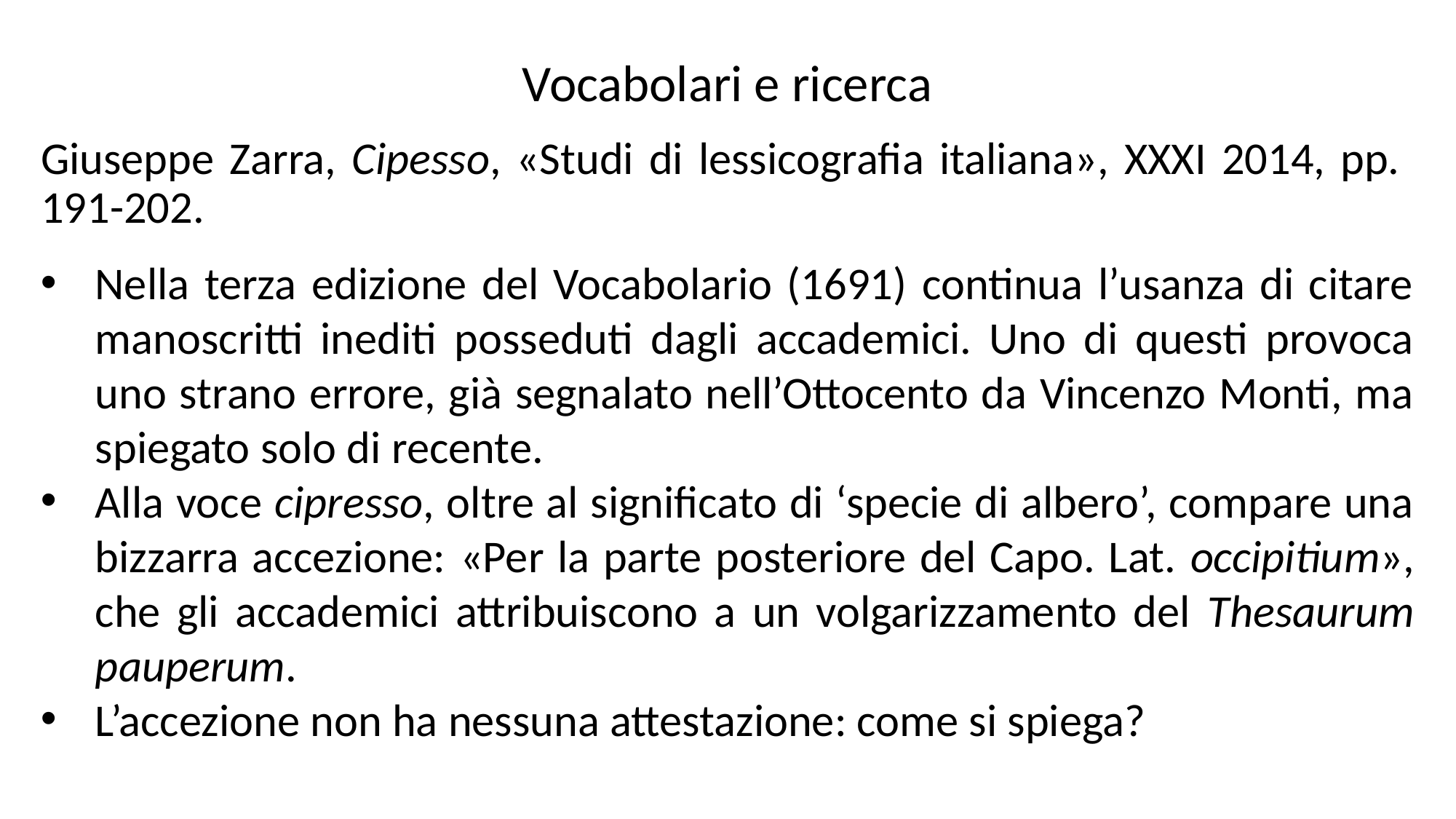

# Vocabolari e ricerca
Giuseppe Zarra, Cipesso, «Studi di lessicografia italiana», XXXI 2014, pp. 191-202.
Nella terza edizione del Vocabolario (1691) continua l’usanza di citare manoscritti inediti posseduti dagli accademici. Uno di questi provoca uno strano errore, già segnalato nell’Ottocento da Vincenzo Monti, ma spiegato solo di recente.
Alla voce cipresso, oltre al significato di ‘specie di albero’, compare una bizzarra accezione: «Per la parte posteriore del Capo. Lat. occipitium», che gli accademici attribuiscono a un volgarizzamento del Thesaurum pauperum.
L’accezione non ha nessuna attestazione: come si spiega?